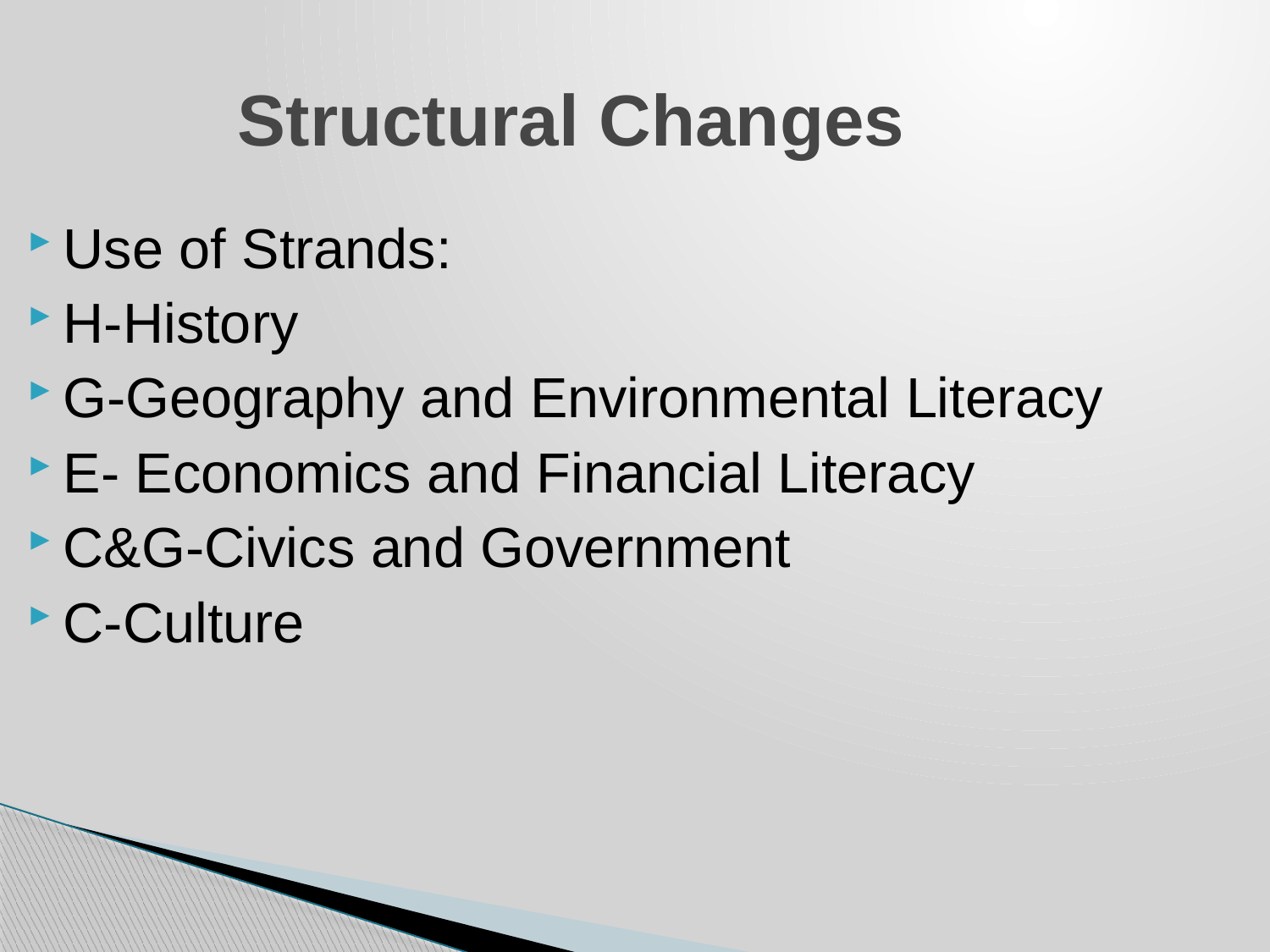

Structural Changes
Use of Strands:
H-History
G-Geography and Environmental Literacy
E- Economics and Financial Literacy
C&G-Civics and Government
C-Culture